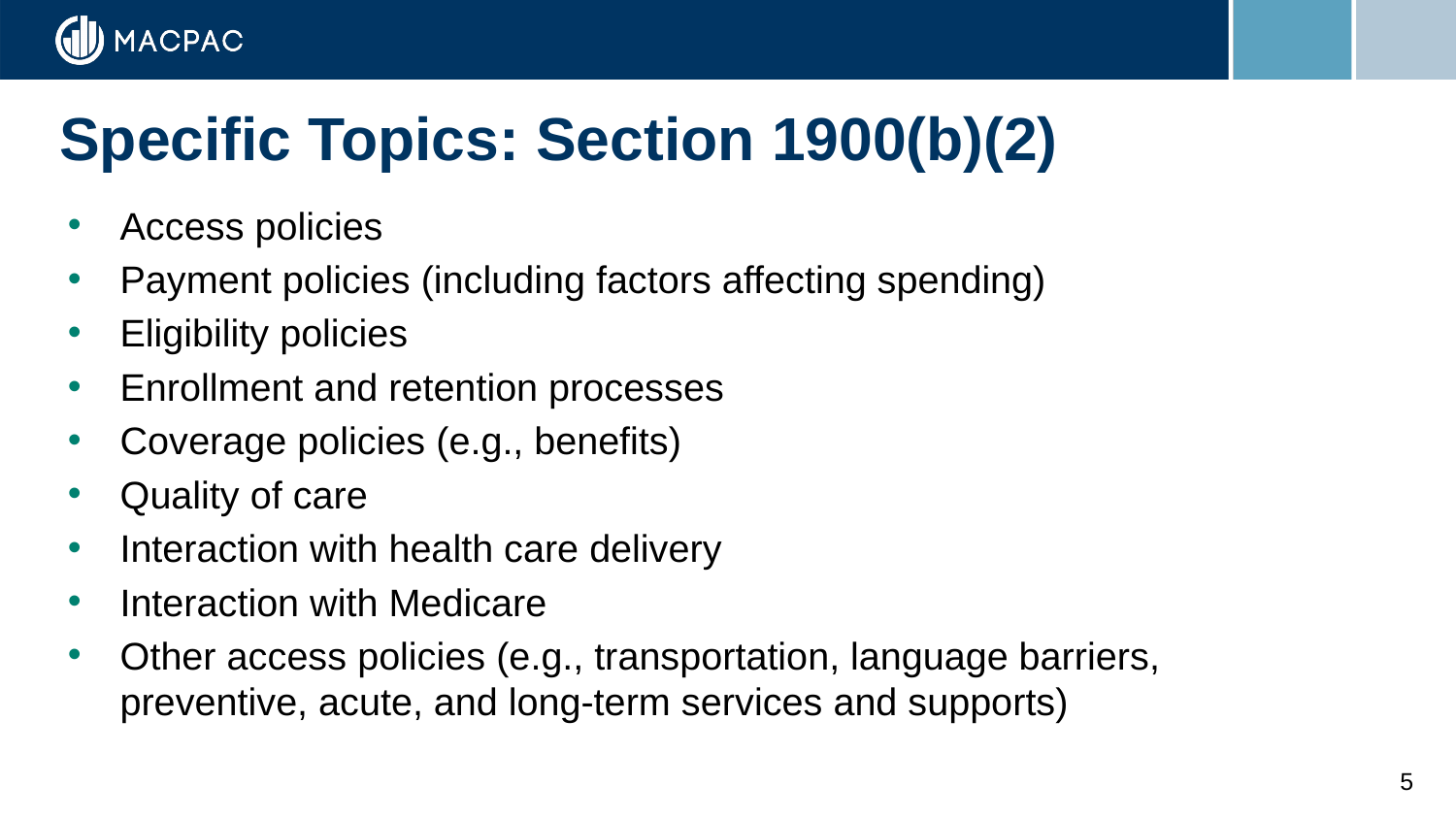

# Specific Topics: Section 1900(b)(2)
Access policies
Payment policies (including factors affecting spending)
Eligibility policies
Enrollment and retention processes
Coverage policies (e.g., benefits)
Quality of care
Interaction with health care delivery
Interaction with Medicare
Other access policies (e.g., transportation, language barriers, preventive, acute, and long-term services and supports)
5